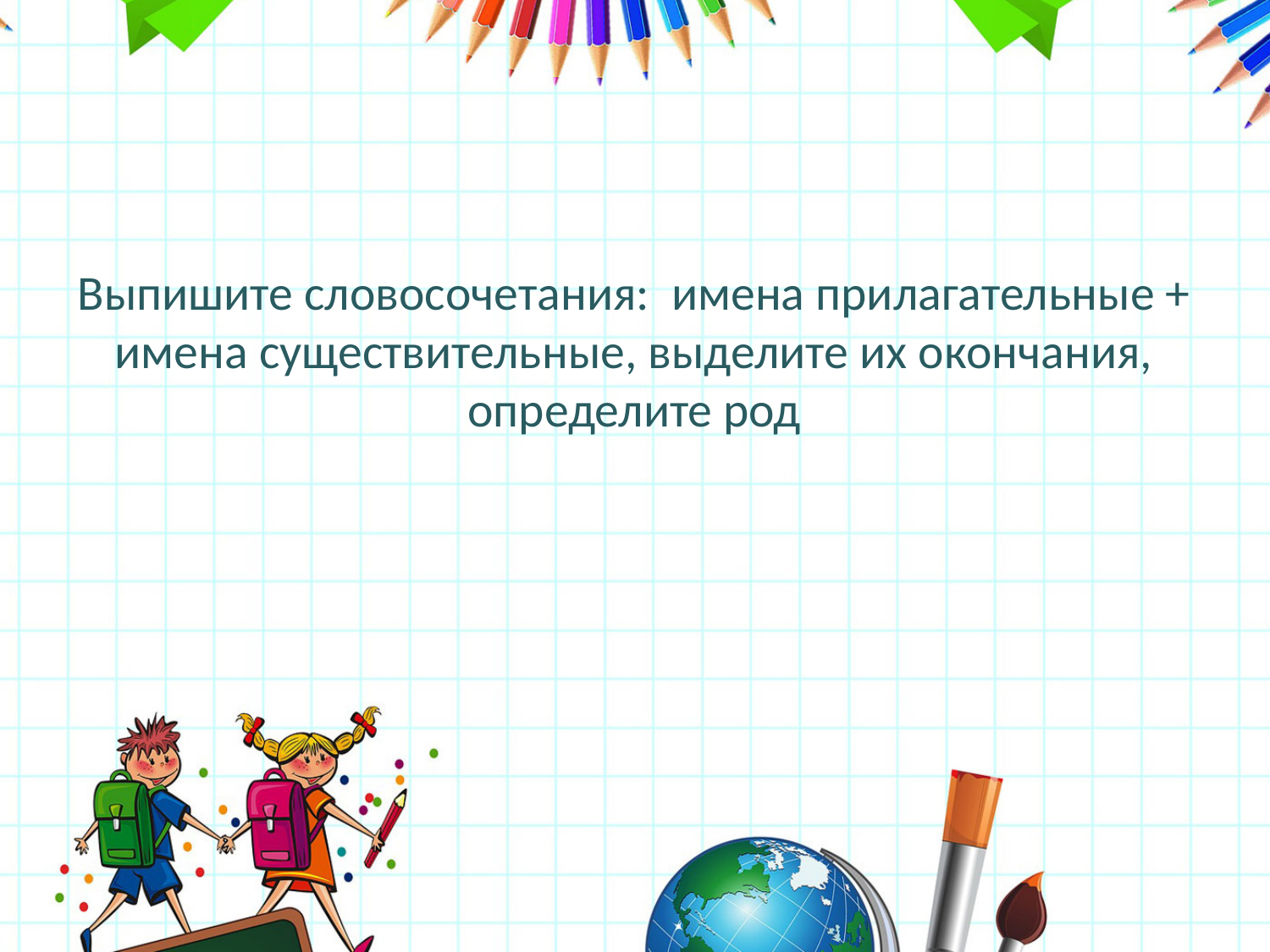

# Выпишите словосочетания:  имена прилагательные + имена существительные, выделите их окончания, определите род